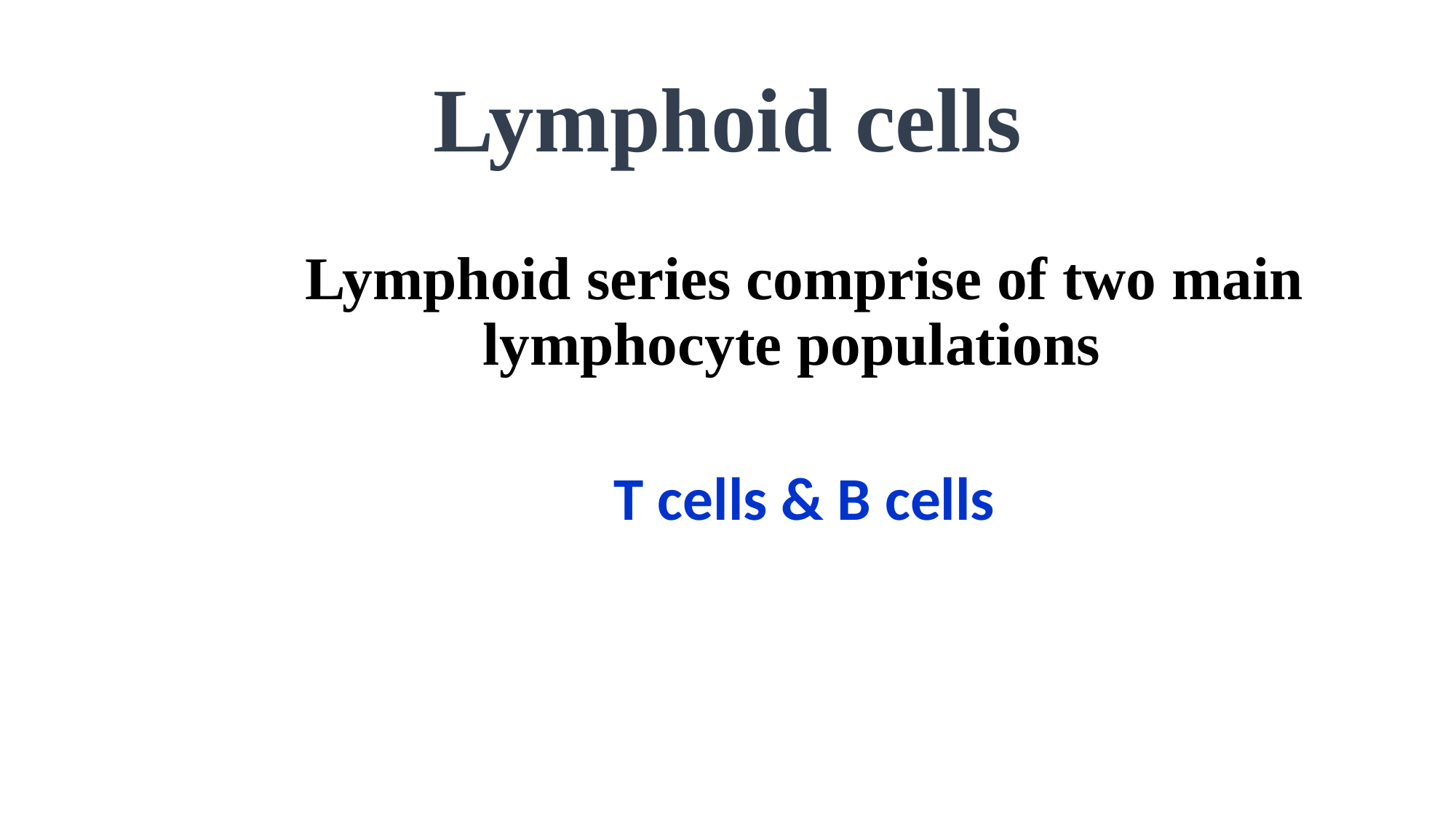

# Lymphoid cells
Lymphoid series comprise of two main lymphocyte populations

T cells & B cells